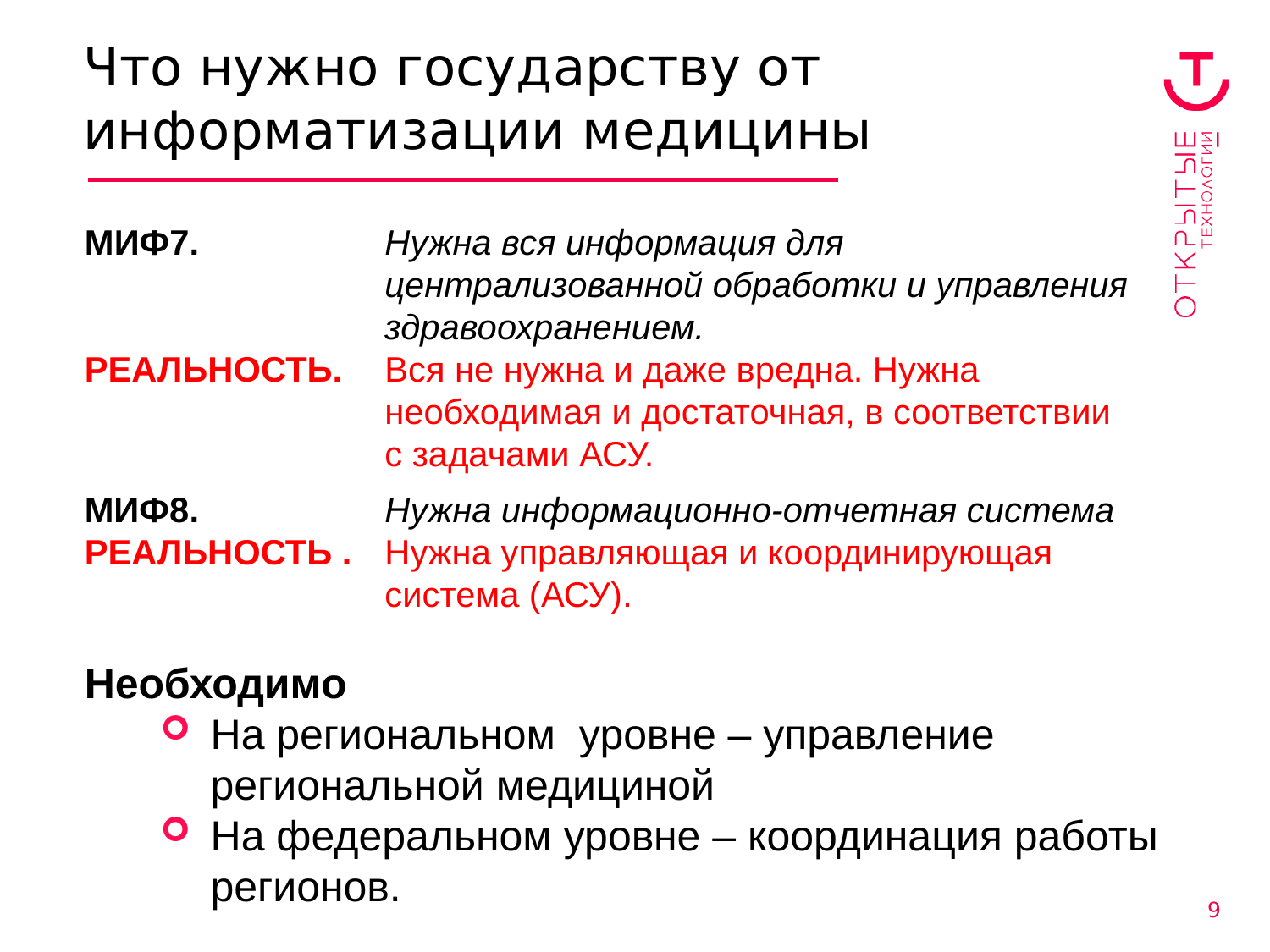

Что нужно государству от информатизации медицины
МИФ7.	Нужна вся информация для централизованной обработки и управления здравоохранением.
РЕАЛЬНОСТЬ. 	Вся не нужна и даже вредна. Нужна необходимая и достаточная, в соответствии с задачами АСУ.
МИФ8.	Нужна информационно-отчетная система
РЕАЛЬНОСТЬ . 	Нужна управляющая и координирующая система (АСУ).
Необходимо
На региональном  уровне – управление региональной медициной
На федеральном уровне – координация работы регионов.